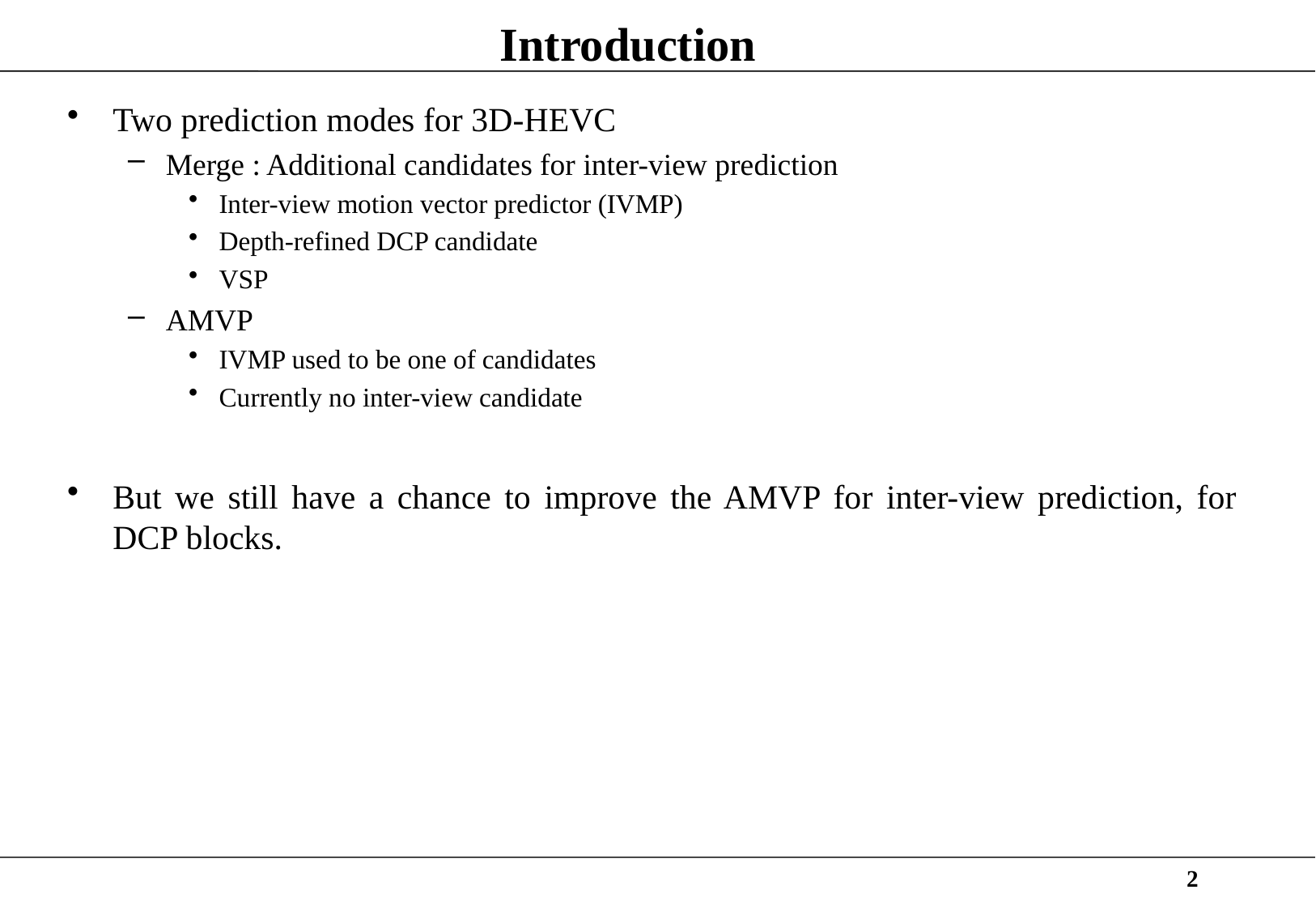

# Introduction
Two prediction modes for 3D-HEVC
Merge : Additional candidates for inter-view prediction
Inter-view motion vector predictor (IVMP)
Depth-refined DCP candidate
VSP
AMVP
IVMP used to be one of candidates
Currently no inter-view candidate

But we still have a chance to improve the AMVP for inter-view prediction, for DCP blocks.

2